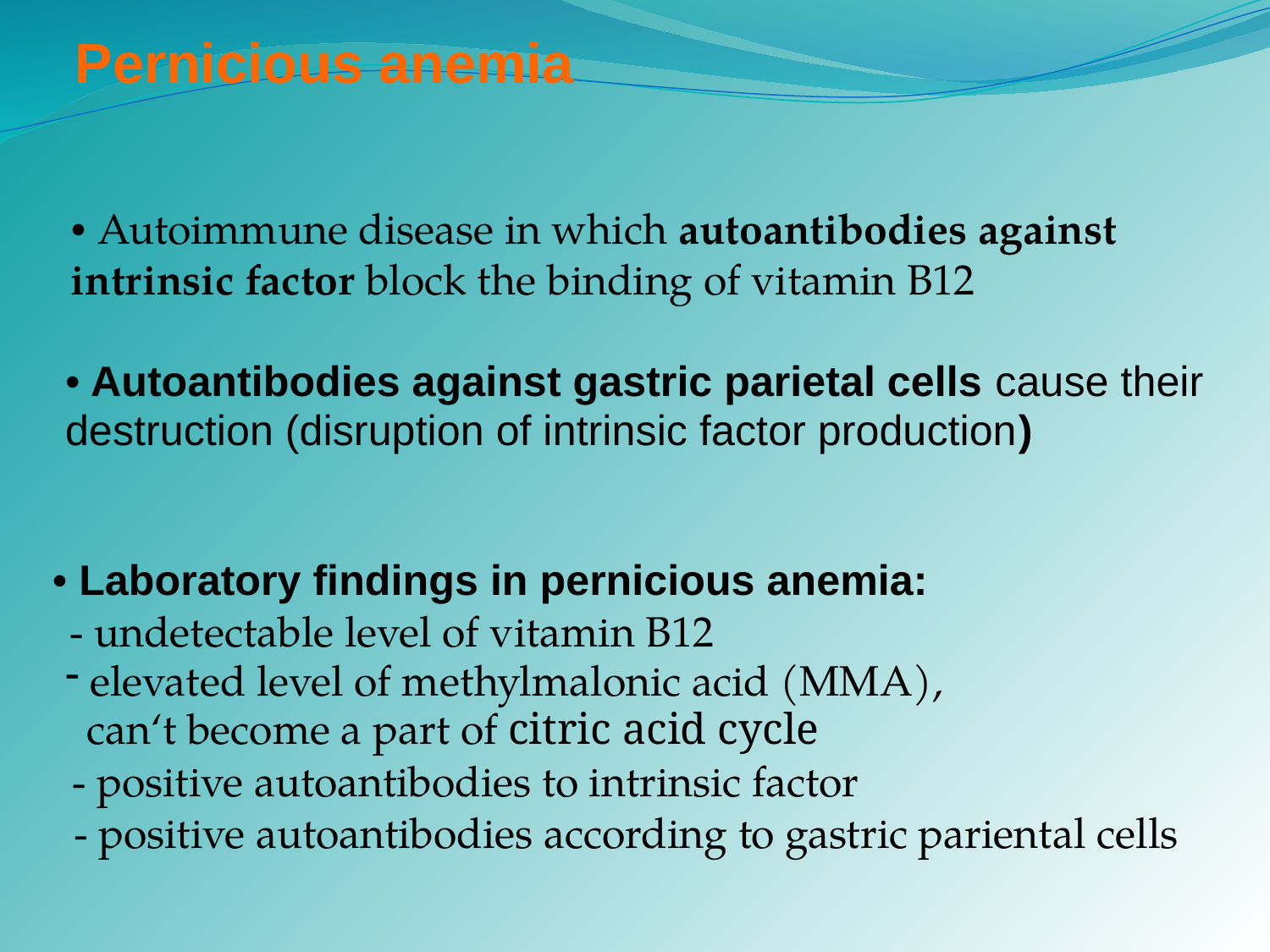

Pernicious anemia
• Autoimmune disease in which autoantibodies against
intrinsic factor block the binding of vitamin B12
• Autoantibodies against gastric parietal cells cause their destruction (disruption of intrinsic factor production)
• Laboratory findings in pernicious anemia:

- undetectable level of vitamin B12
 elevated level of methylmalonic acid (MMA),
  can‘t become a part of citric acid cycle

- positive autoantibodies to intrinsic factor

- positive autoantibodies according to gastric pariental cells